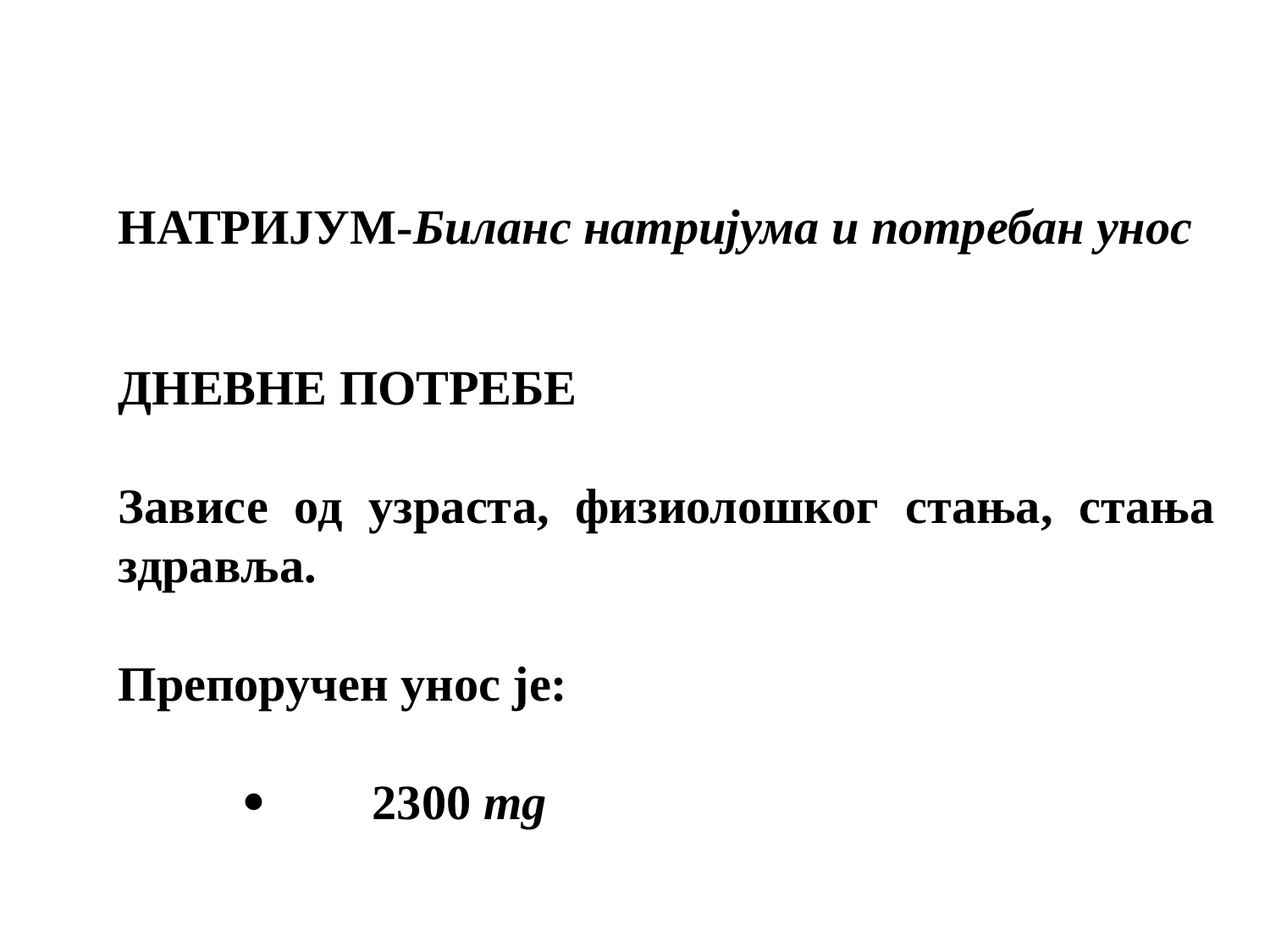

НАТРИЈУМ-Биланс натријума и потребан унос

ДНЕВНЕ ПОТРЕБЕ

Зависе од узраста, физиолошког стања, стања здравља.

Препоручен унос је:

•	2300 mg